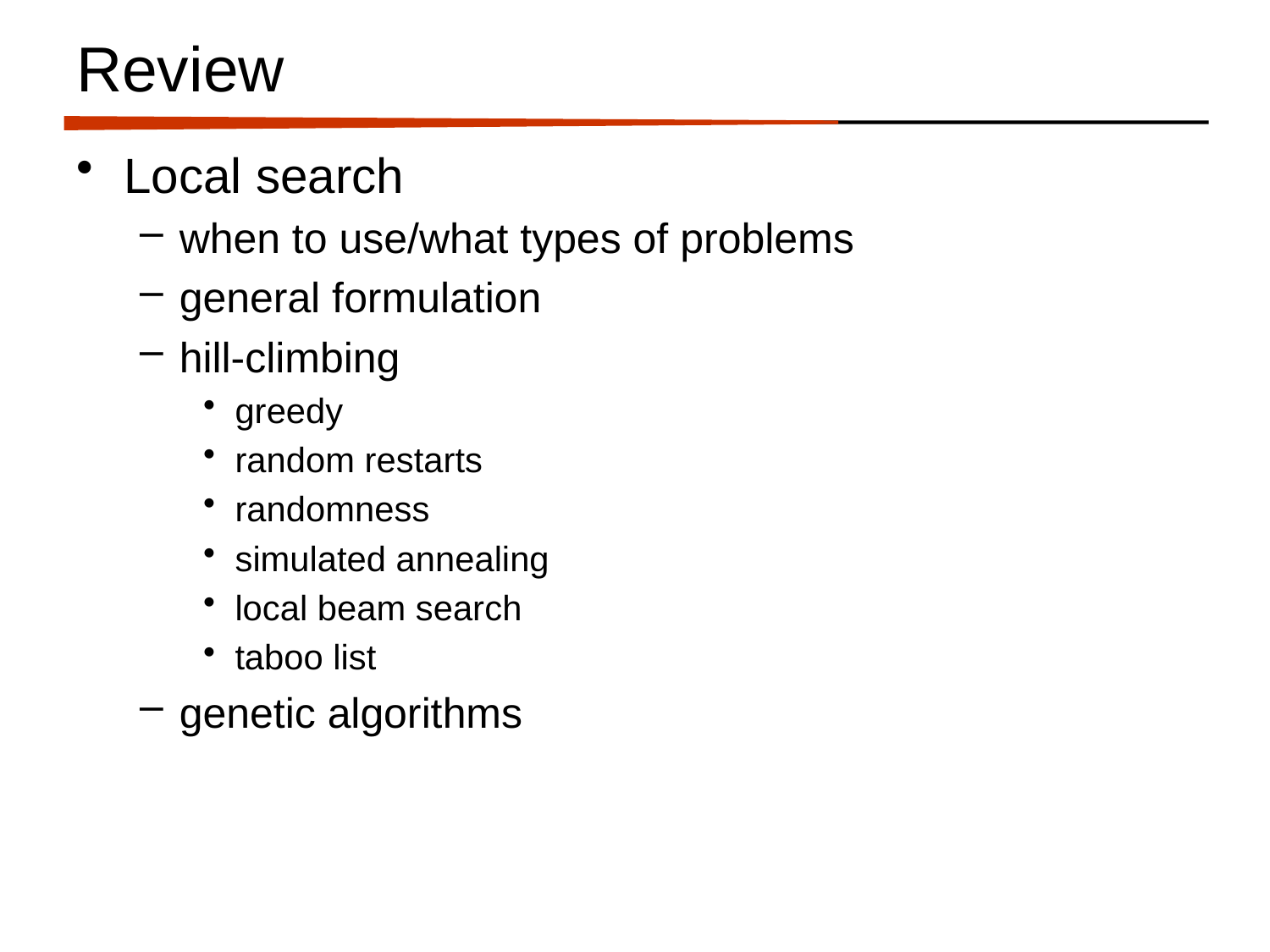

# Review
Local search
when to use/what types of problems
general formulation
hill-climbing
greedy
random restarts
randomness
simulated annealing
local beam search
taboo list
genetic algorithms